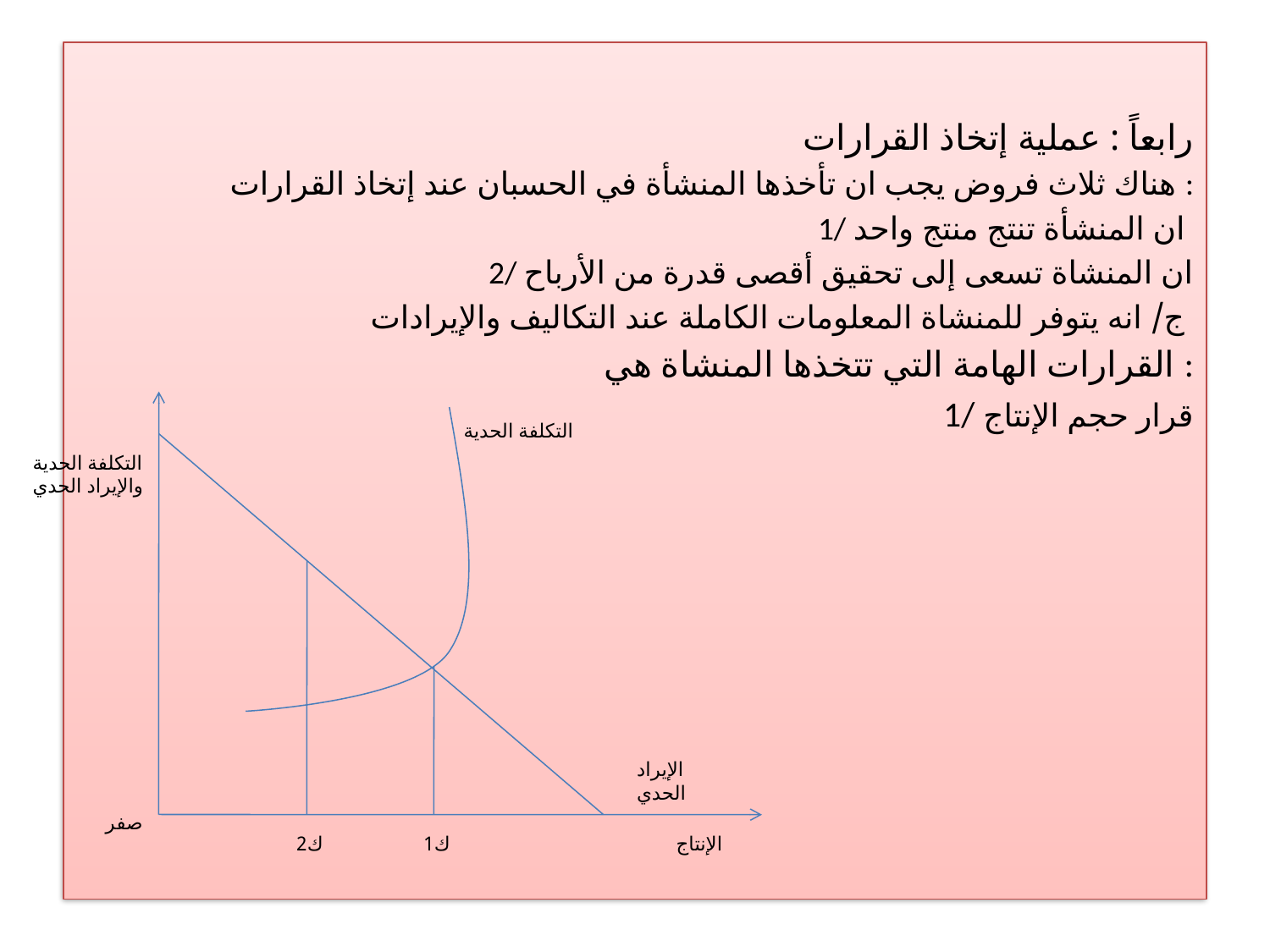

رابعاً : عملية إتخاذ القرارات
هناك ثلاث فروض يجب ان تأخذها المنشأة في الحسبان عند إتخاذ القرارات :
1/ ان المنشأة تنتج منتج واحد
2/ ان المنشاة تسعى إلى تحقيق أقصى قدرة من الأرباح
ج/ انه يتوفر للمنشاة المعلومات الكاملة عند التكاليف والإيرادات
القرارات الهامة التي تتخذها المنشاة هي :
1/ قرار حجم الإنتاج

التكلفة الحدية
التكلفة الحدية
والإيراد الحدي
الإيراد الحدي
صفر
ك2
ك1
الإنتاج